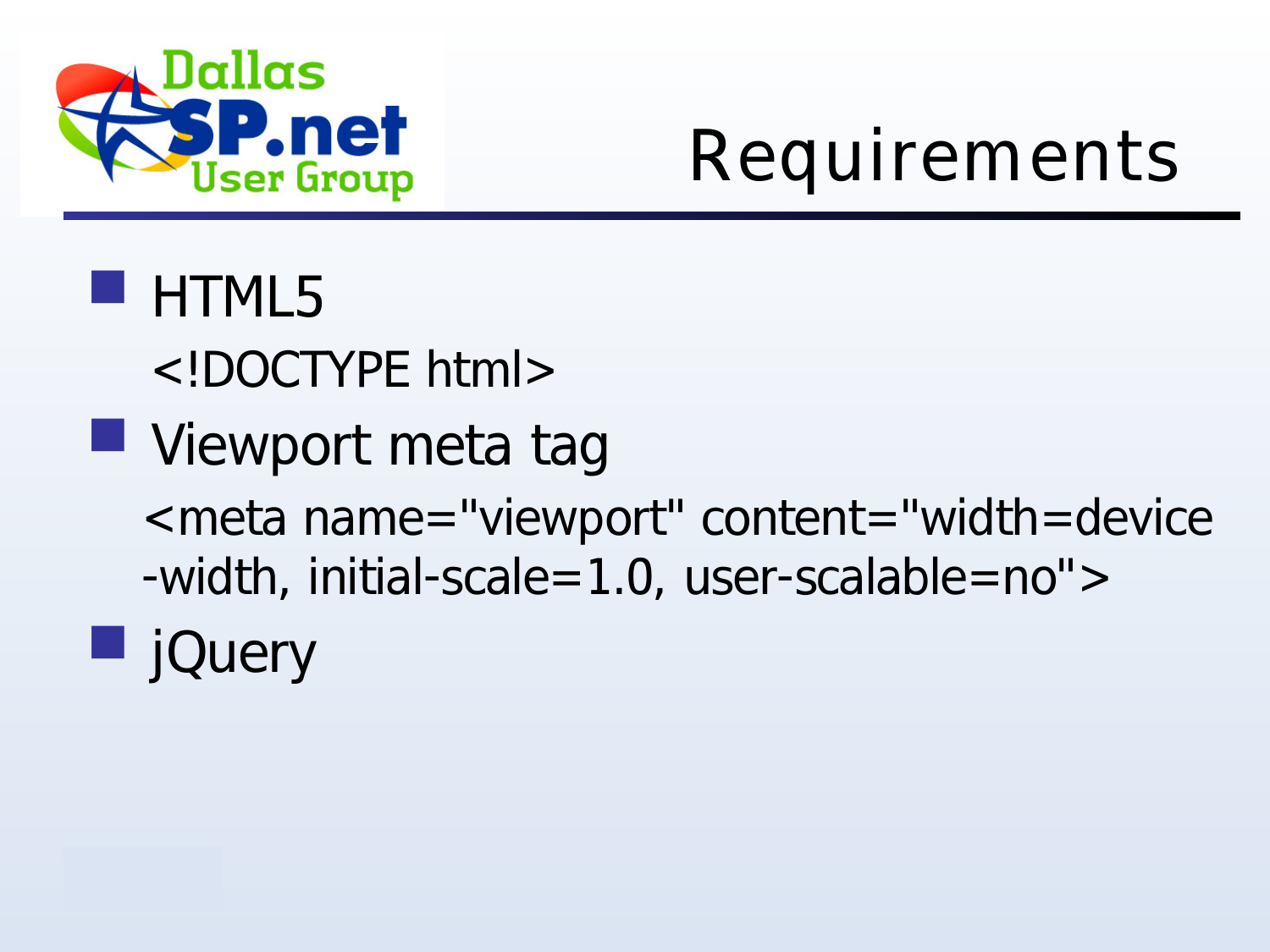

# Requirements
 HTML5
<!DOCTYPE html>
 Viewport meta tag
<meta name="viewport" content="width=device-width, initial-scale=1.0, user-scalable=no">
 jQuery